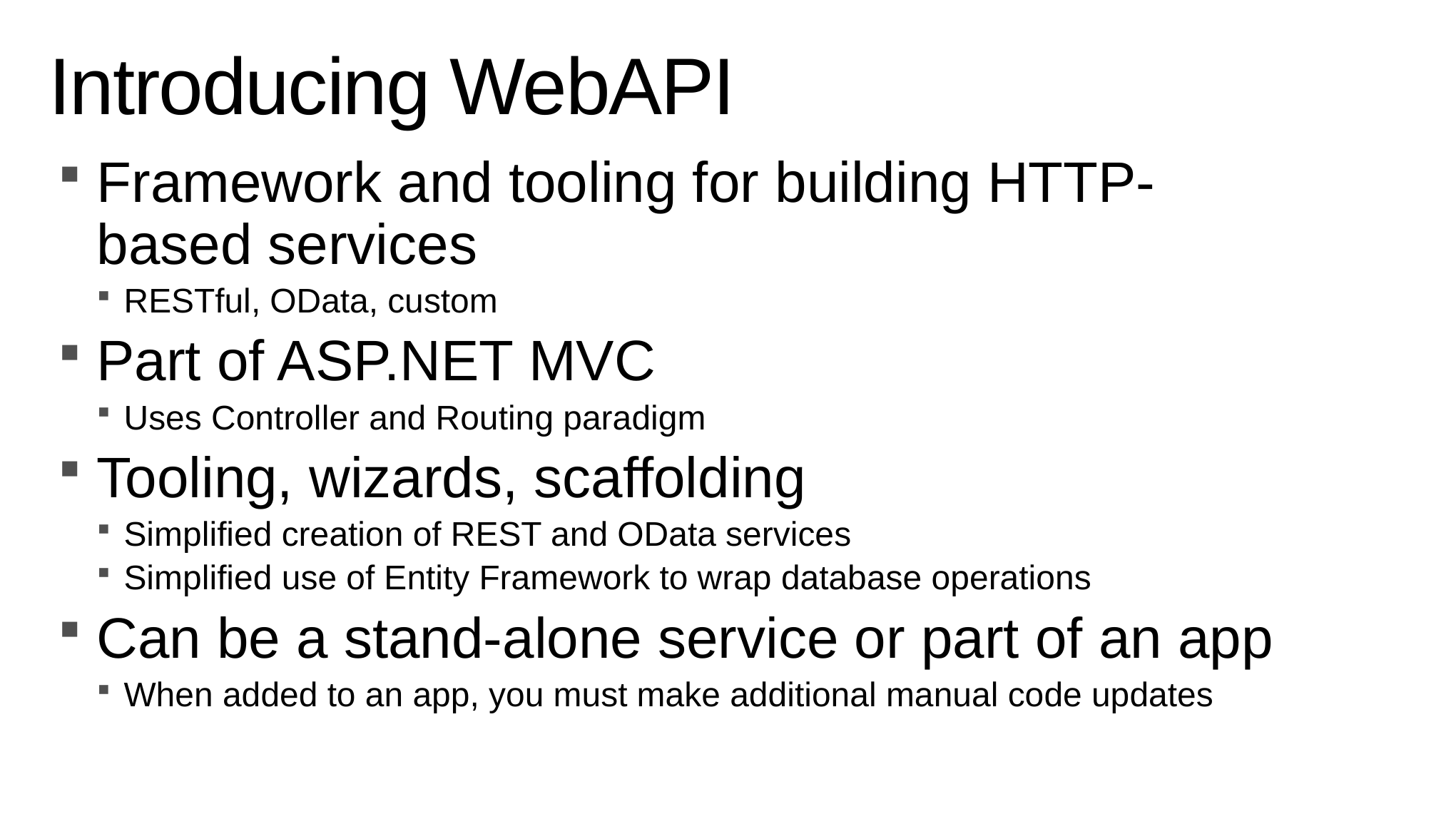

# Introducing WebAPI
Framework and tooling for building HTTP-based services
RESTful, OData, custom
Part of ASP.NET MVC
Uses Controller and Routing paradigm
Tooling, wizards, scaffolding
Simplified creation of REST and OData services
Simplified use of Entity Framework to wrap database operations
Can be a stand-alone service or part of an app
When added to an app, you must make additional manual code updates